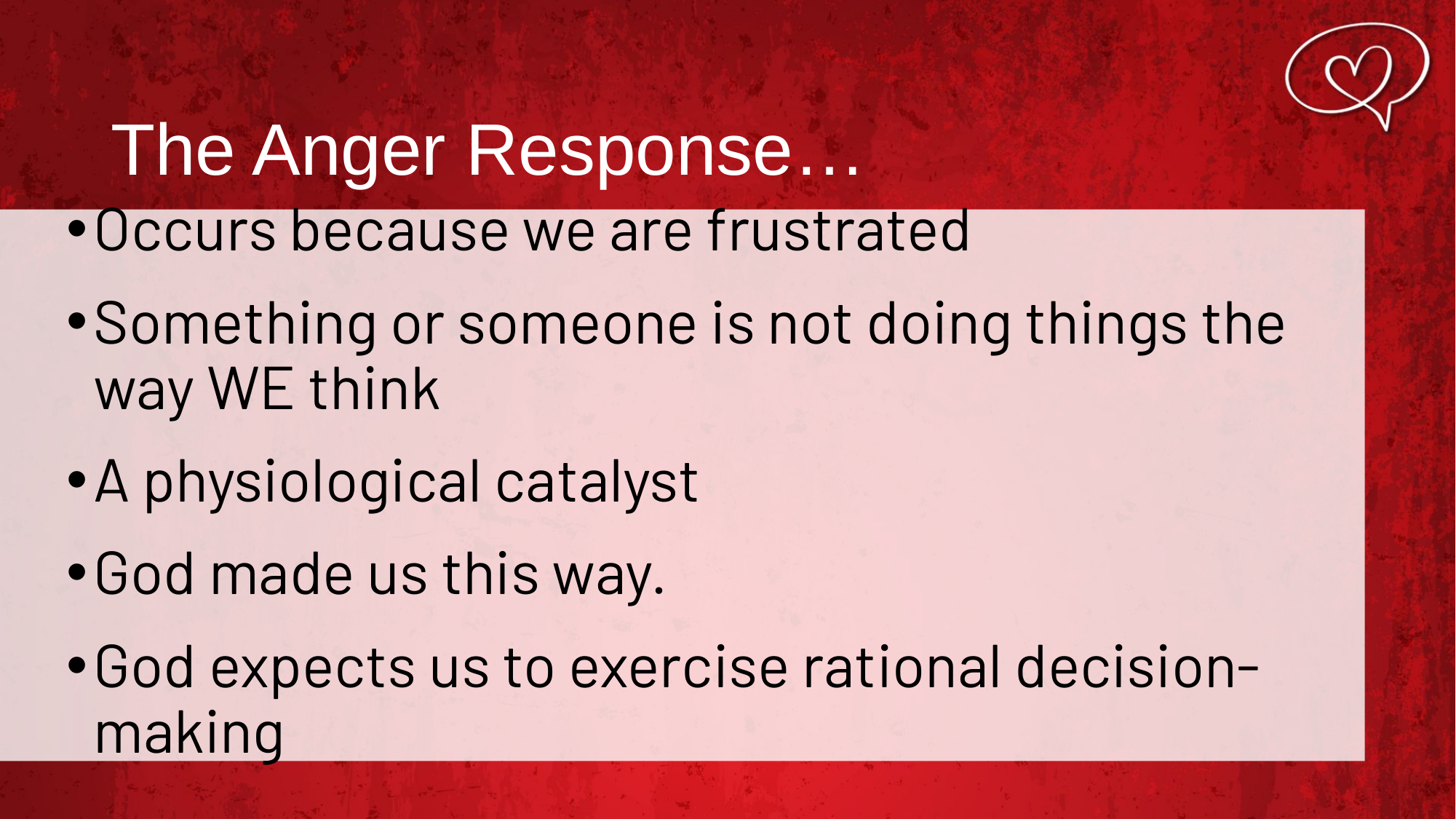

# The Anger Response…
Occurs because we are frustrated
Something or someone is not doing things the way WE think
A physiological catalyst
God made us this way.
God expects us to exercise rational decision-making